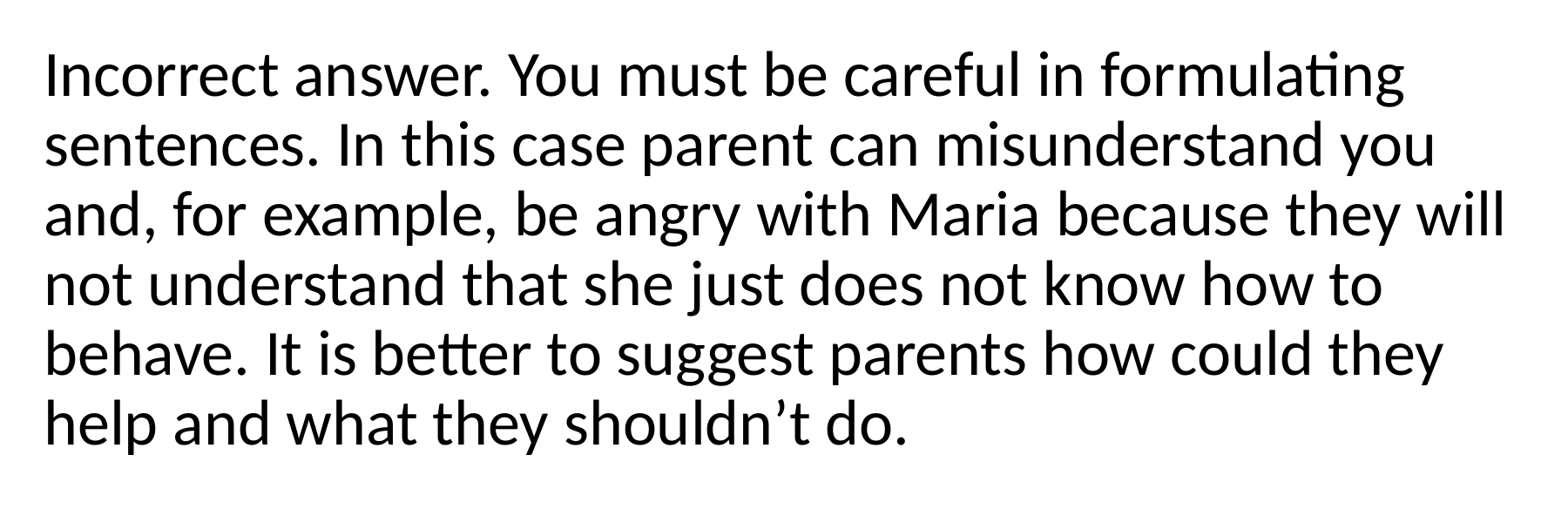

Incorrect answer. You must be careful in formulating sentences. In this case parent can misunderstand you and, for example, be angry with Maria because they will not understand that she just does not know how to behave. It is better to suggest parents how could they help and what they shouldn’t do.